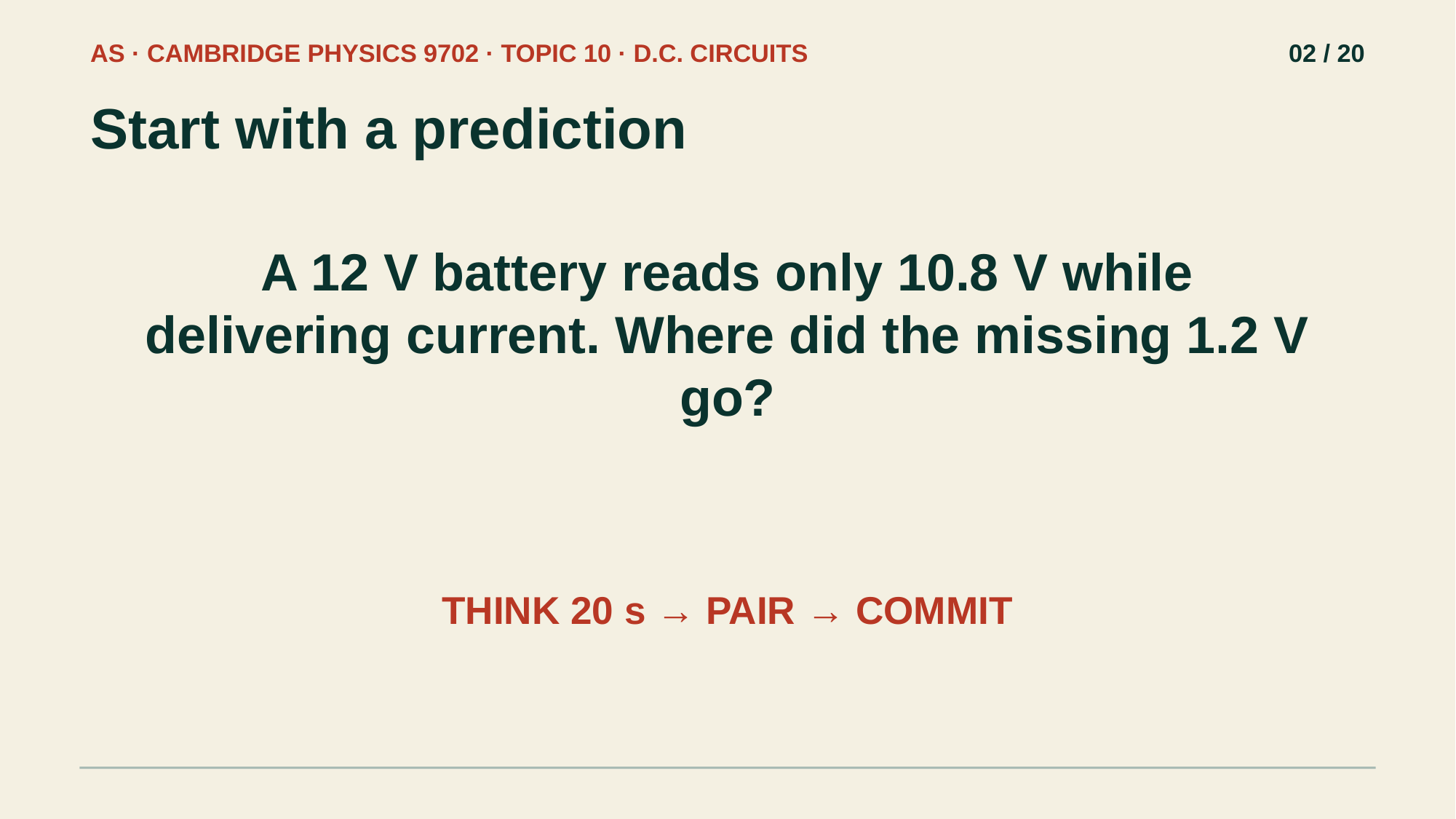

AS · CAMBRIDGE PHYSICS 9702 · TOPIC 10 · D.C. CIRCUITS
02 / 20
Start with a prediction
A 12 V battery reads only 10.8 V while delivering current. Where did the missing 1.2 V go?
THINK 20 s → PAIR → COMMIT